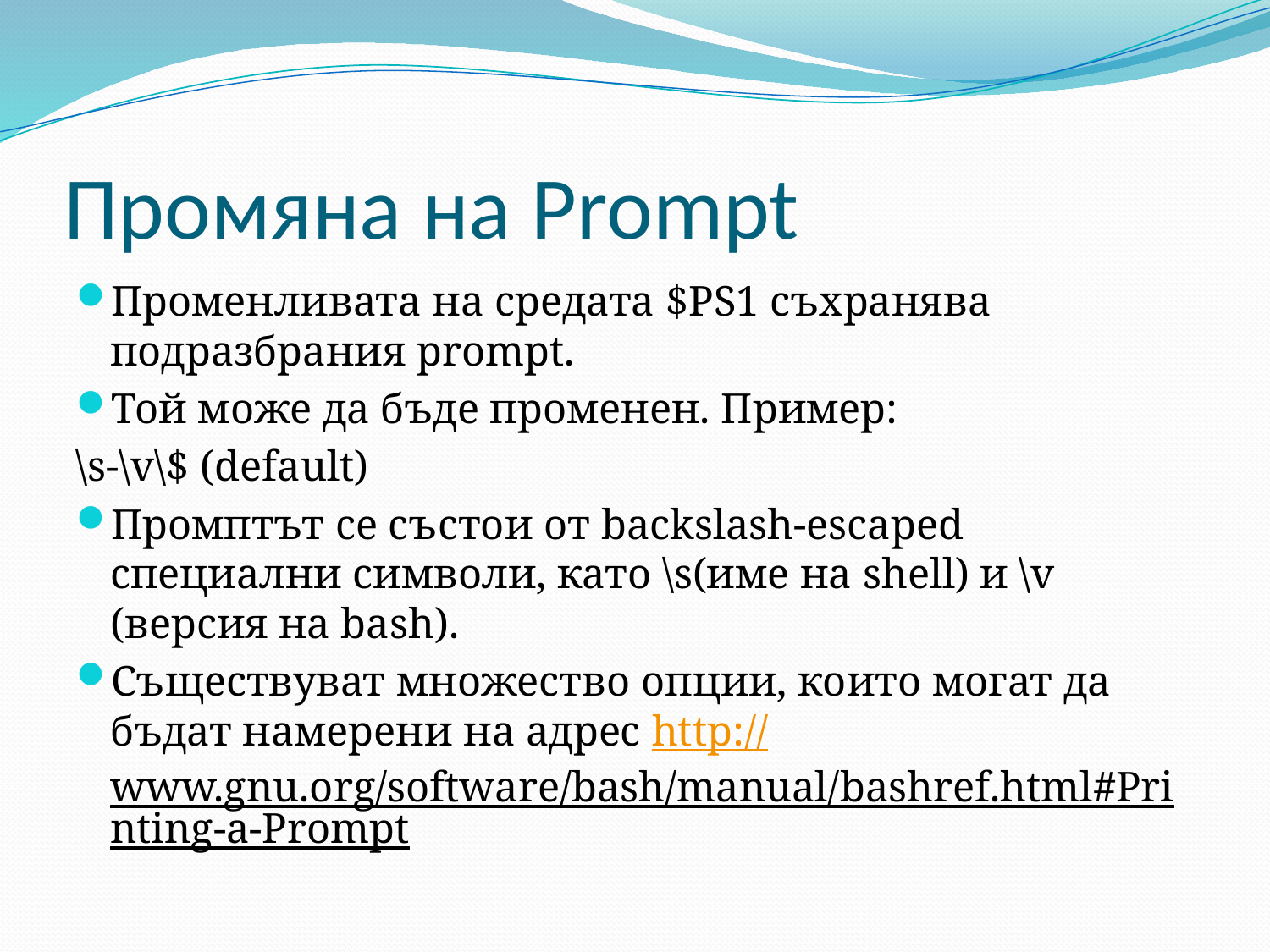

# Промяна на Prompt
Променливата на средата $PS1 съхранява подразбрания prompt.
Той може да бъде променен. Пример:
\s-\v\$ (default)
Промптът се състои от backslash-escaped специални символи, като \s(име на shell) и \v (версия на bash).
Съществуват множество опции, които могат да бъдат намерени на адрес http://www.gnu.org/software/bash/manual/bashref.html#Printing-a-Prompt